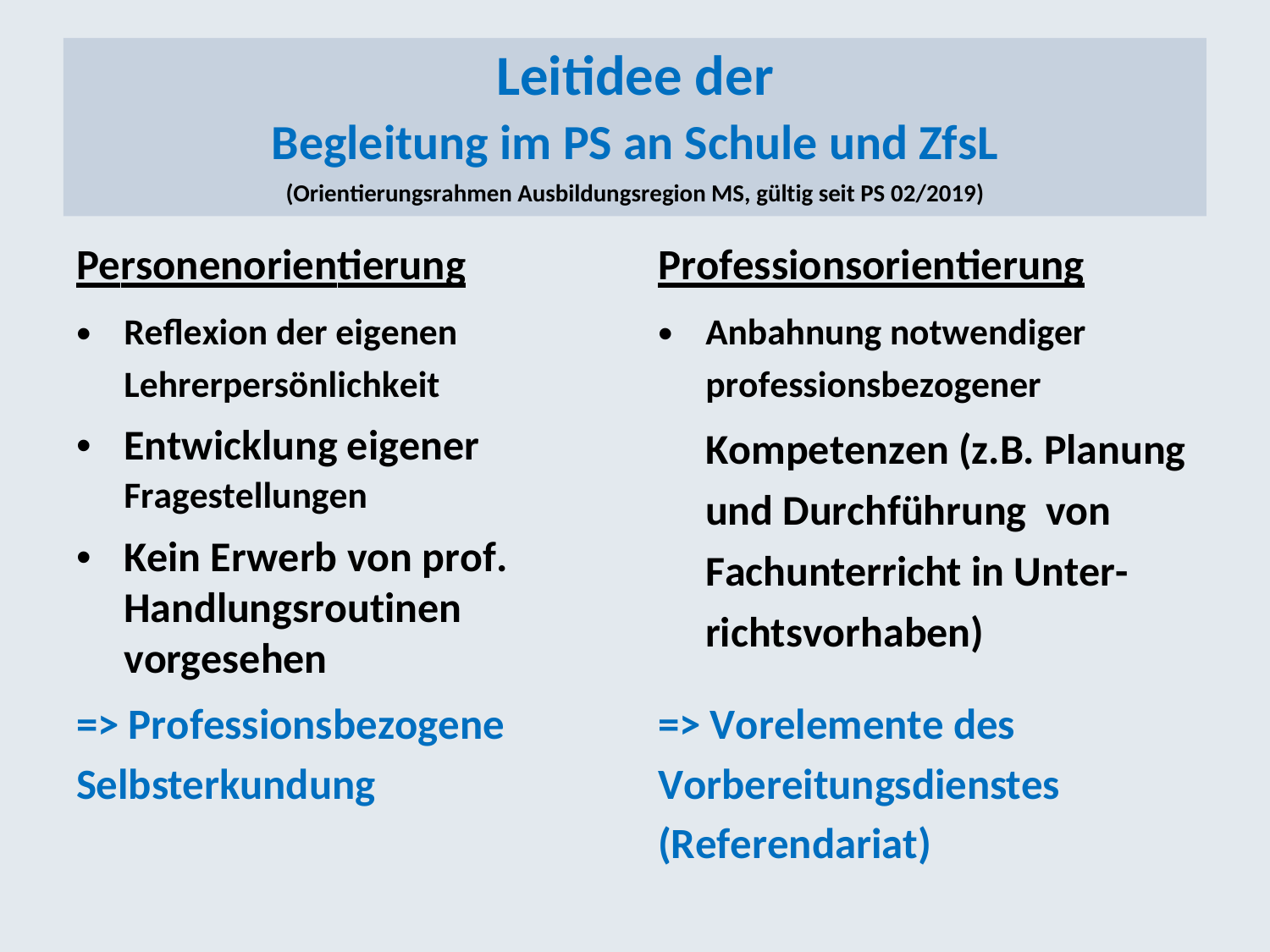

Leitidee der
Begleitung im PS an Schule und ZfsL
(Orientierungsrahmen Ausbildungsregion MS, gültig seit PS 02/2019)
Personenorientierung
Professionsorientierung
•
•
Reflexion der eigenen
Lehrerpersönlichkeit
Entwicklung eigener
Fragestellungen
Kein Erwerb von prof. Handlungsroutinen vorgesehen
Anbahnung notwendiger
professionsbezogener
Kompetenzen (z.B. Planung und Durchführung von Fachunterricht in Unter- richtsvorhaben)
•
•
=> Professionsbezogene
Selbsterkundung
=> Vorelemente des
Vorbereitungsdienstes
(Referendariat)